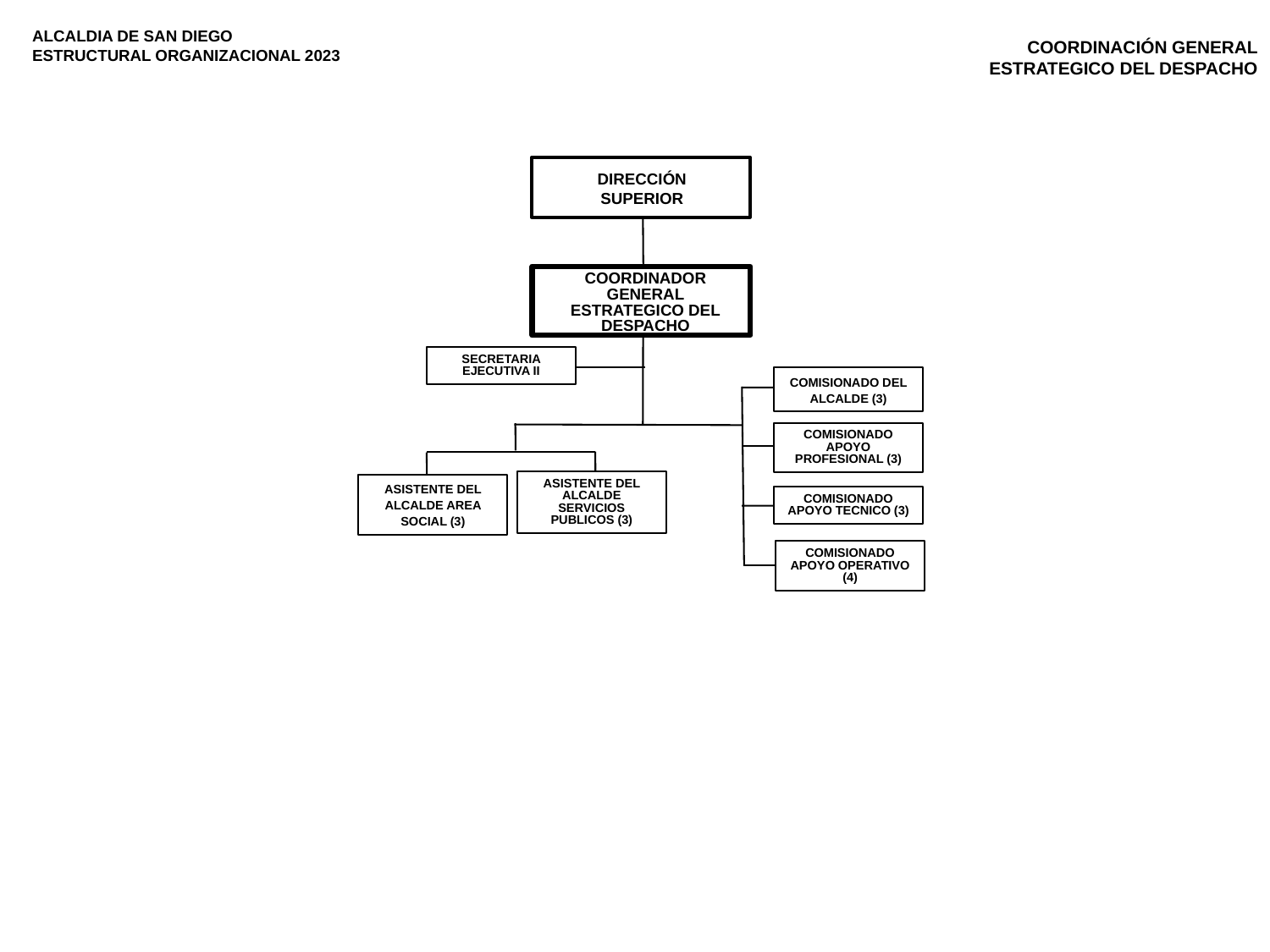

ALCALDIA DE SAN DIEGO
ESTRUCTURAL ORGANIZACIONAL 2023
COORDINACIÓN GENERAL ESTRATEGICO DEL DESPACHO

DIRECCIÓN SUPERIOR
COORDINADOR GENERAL ESTRATEGICO DEL DESPACHO

SECRETARIA EJECUTIVA II
COMISIONADO DEL ALCALDE (3)
COMISIONADO APOYO PROFESIONAL (3)
ASISTENTE DEL ALCALDE SERVICIOS PUBLICOS (3)
ASISTENTE DEL ALCALDE AREA SOCIAL (3)
COMISIONADO APOYO TECNICO (3)
COMISIONADO APOYO OPERATIVO (4)